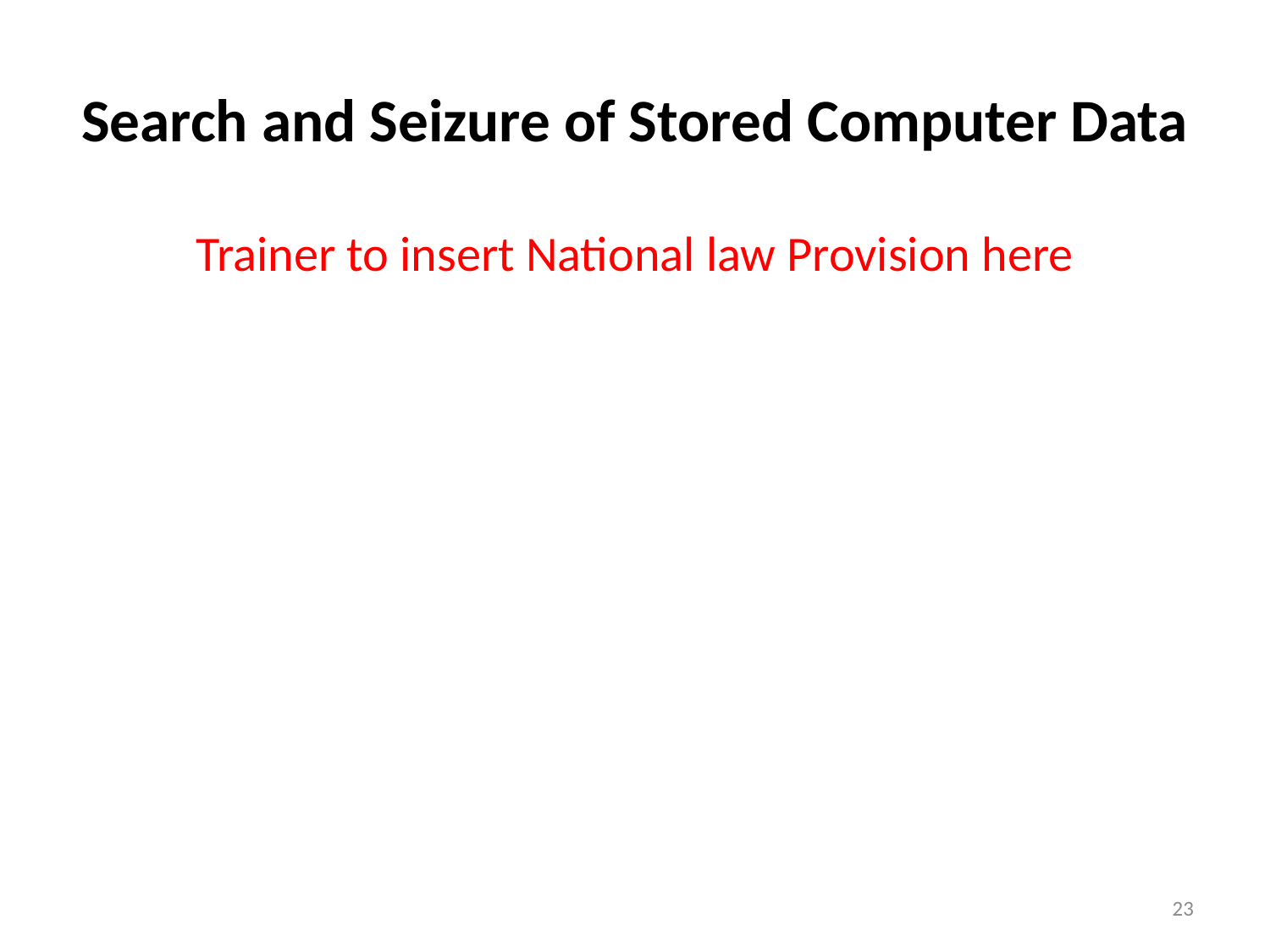

# Search and Seizure of Stored Computer Data
Trainer to insert National law Provision here
23